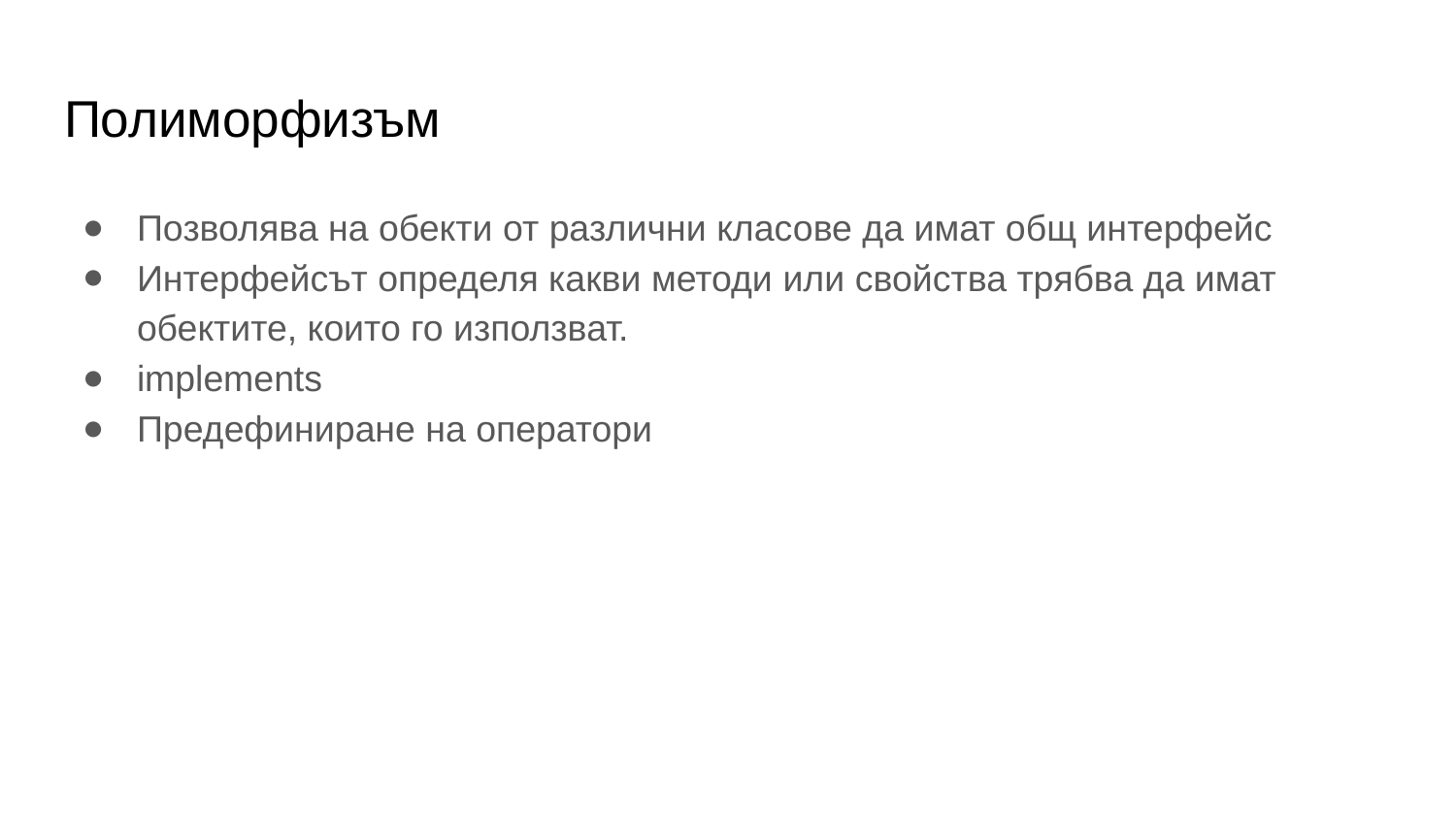

# Полиморфизъм
Позволява на обекти от различни класове да имат общ интерфейс
Интерфейсът определя какви методи или свойства трябва да имат обектите, които го използват.
implements
Предефиниране на оператори